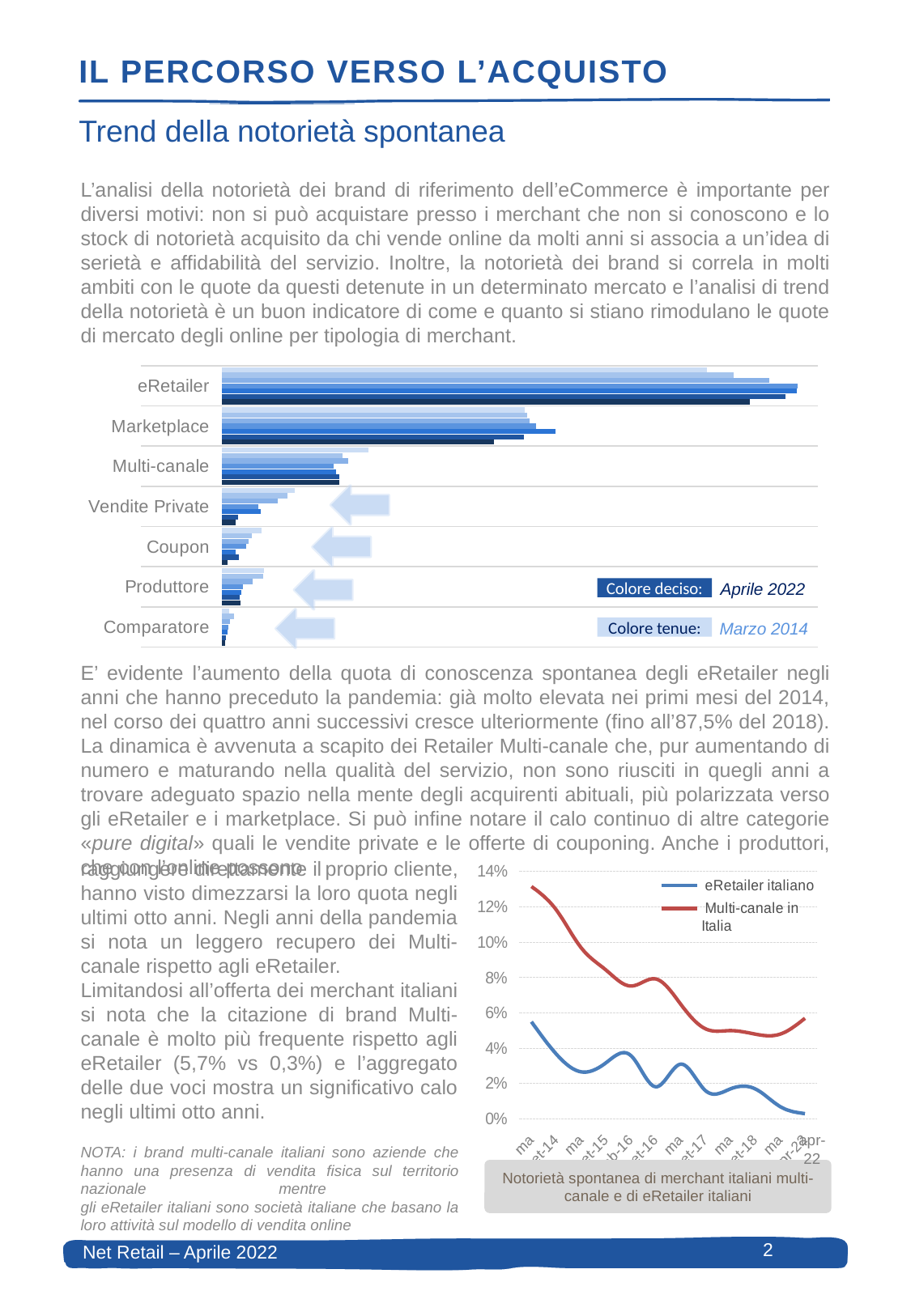

# Il percorso verso l’acquisto
Trend della notorietà spontanea
L’analisi della notorietà dei brand di riferimento dell’eCommerce è importante per diversi motivi: non si può acquistare presso i merchant che non si conoscono e lo stock di notorietà acquisito da chi vende online da molti anni si associa a un’idea di serietà e affidabilità del servizio. Inoltre, la notorietà dei brand si correla in molti ambiti con le quote da questi detenute in un determinato mercato e l’analisi di trend della notorietà è un buon indicatore di come e quanto si stiano rimodulano le quote di mercato degli online per tipologia di merchant.

### Chart

| Category | mar-14 | mar-15 | feb-16 | mar-17 | mar-18 | mar-20 | apr-22 |
|---|---|---|---|---|---|---|---|
| eRetailer | 0.716 | 0.7561838296029104 | 0.808 | 0.85 | 0.8487265038145264 | 0.8323910568724454 | 0.7790638592108676 |
| Marketplace | 0.4475565308376875 | 0.4504386101328138 | 0.455 | 0.464 | 0.49312110671535775 | 0.4460874957629685 | 0.402 |
| Multi-canale | 0.21609314512145023 | 0.1784424975169085 | 0.187 | 0.165 | 0.1683004861050874 | 0.1728742941013866 | 0.17300000000000001 |
| Vendite Private | 0.10796116299075285 | 0.09714618284557433 | 0.082 | 0.054 | 0.05763095896298272 | 0.024496491026431807 | 0.020370541557533938 |
| Coupon | 0.05907763370405035 | 0.04440539569990834 | 0.039 | 0.036 | 0.020540673603780174 | 0.025235427163096475 | 0.008 |
| Produttore | 0.06229310076449566 | 0.06150065324354104 | 0.045 | 0.031 | 0.02892618391737719 | 0.026431099764837054 | 0.027443455873106967 |
| Comparatore | 0.01129256797653792 | 0.01811113237525444 | 0.012 | 0.01 | 0.009040202756596097 | 0.006446760479021407 | 0.005 |

Aprile 2022
Colore deciso:

Marzo 2014
Colore tenue:
E’ evidente l’aumento della quota di conoscenza spontanea degli eRetailer negli anni che hanno preceduto la pandemia: già molto elevata nei primi mesi del 2014, nel corso dei quattro anni successivi cresce ulteriormente (fino all’87,5% del 2018). La dinamica è avvenuta a scapito dei Retailer Multi-canale che, pur aumentando di numero e maturando nella qualità del servizio, non sono riusciti in quegli anni a trovare adeguato spazio nella mente degli acquirenti abituali, più polarizzata verso gli eRetailer e i marketplace. Si può infine notare il calo continuo di altre categorie «pure digital» quali le vendite private e le offerte di couponing. Anche i produttori, che con l’online possono
raggiungere direttamente il proprio cliente, hanno visto dimezzarsi la loro quota negli ultimi otto anni. Negli anni della pandemia si nota un leggero recupero dei Multi-canale rispetto agli eRetailer.
Limitandosi all’offerta dei merchant italiani si nota che la citazione di brand Multi-canale è molto più frequente rispetto agli eRetailer (5,7% vs 0,3%) e l’aggregato delle due voci mostra un significativo calo negli ultimi otto anni.
NOTA: i brand multi-canale italiani sono aziende che hanno una presenza di vendita fisica sul territorio nazionale mentre
gli eRetailer italiani sono società italiane che basano la loro attività sul modello di vendita online

### Chart

| Category |  eRetailer italiano |  Multi-canale in Italia |
|---|---|---|
| mar-14 | 0.05501938910570567 | 0.13159212761740316 |
| set-14 | 0.03671272200298197 | 0.1183267185413394 |
| mar-15 | 0.02664816129614784 | 0.09689139426423465 |
| set-15 | 0.03180898382148901 | 0.08425543360717508 |
| feb-16 | 0.035851276920827214 | 0.07522744819782894 |
| set-16 | 0.018200455921493372 | 0.07921946443157098 |
| mar-17 | 0.031 | 0.065 |
| set-17 | 0.016 | 0.051 |
| mar-18 | 0.017 | 0.05 |
| set-18 | 0.017 | 0.048 |
| mar-20 | 0.007 | 0.048 |
| apr-22 | 0.003 | 0.057 |
apr-22
Notorietà spontanea di merchant italiani multi-canale e di eRetailer italiani